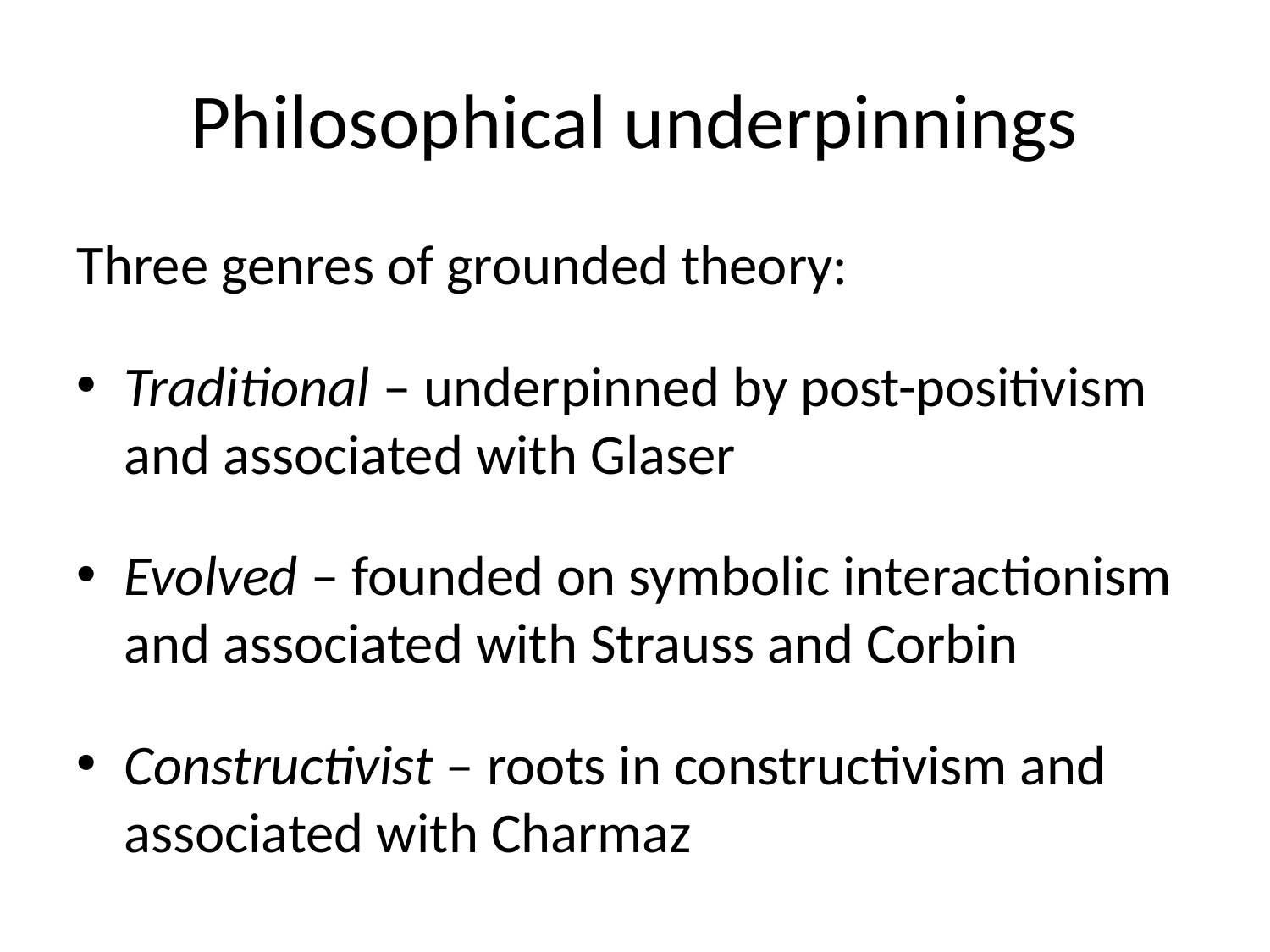

# Philosophical underpinnings
Three genres of grounded theory:
Traditional – underpinned by post-positivism and associated with Glaser
Evolved – founded on symbolic interactionism and associated with Strauss and Corbin
Constructivist – roots in constructivism and associated with Charmaz